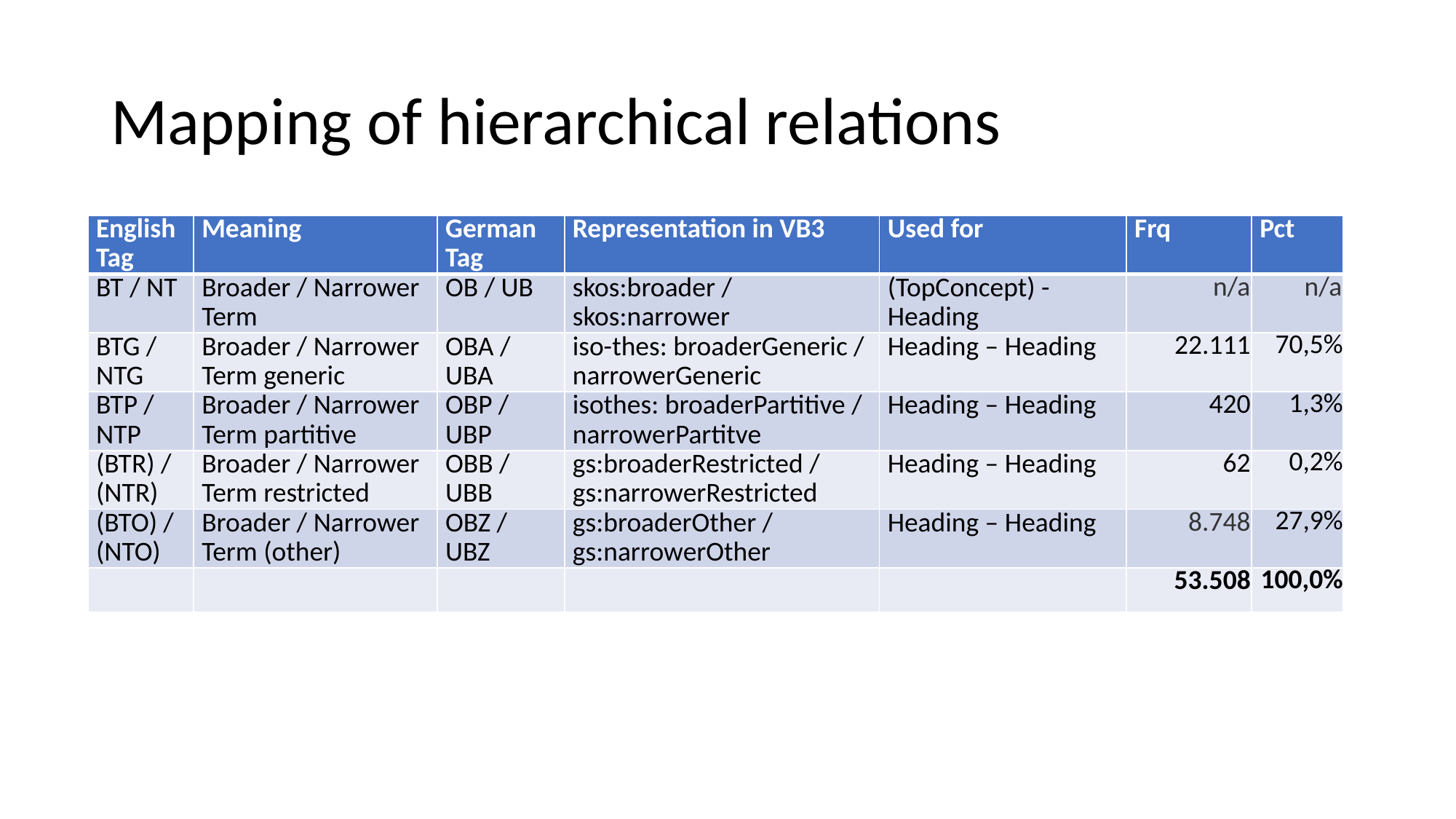

# Mapping of hierarchical relations
| English Tag | Meaning | German Tag | Representation in VB3 | Used for | Frq | Pct |
| --- | --- | --- | --- | --- | --- | --- |
| BT / NT | Broader / Narrower Term | OB / UB | skos:broader / skos:narrower | (TopConcept) - Heading | n/a | n/a |
| BTG / NTG | Broader / Narrower Term generic | OBA / UBA | iso-thes: broaderGeneric / narrowerGeneric | Heading – Heading | 22.111 | 70,5% |
| BTP / NTP | Broader / Narrower Term partitive | OBP / UBP | isothes: broaderPartitive / narrowerPartitve | Heading – Heading | 420 | 1,3% |
| (BTR) / (NTR) | Broader / Narrower Term restricted | OBB / UBB | gs:broaderRestricted / gs:narrowerRestricted | Heading – Heading | 62 | 0,2% |
| (BTO) / (NTO) | Broader / Narrower Term (other) | OBZ / UBZ | gs:broaderOther / gs:narrowerOther | Heading – Heading | 8.748 | 27,9% |
|  |  |  |  |  | 53.508 | 100,0% |